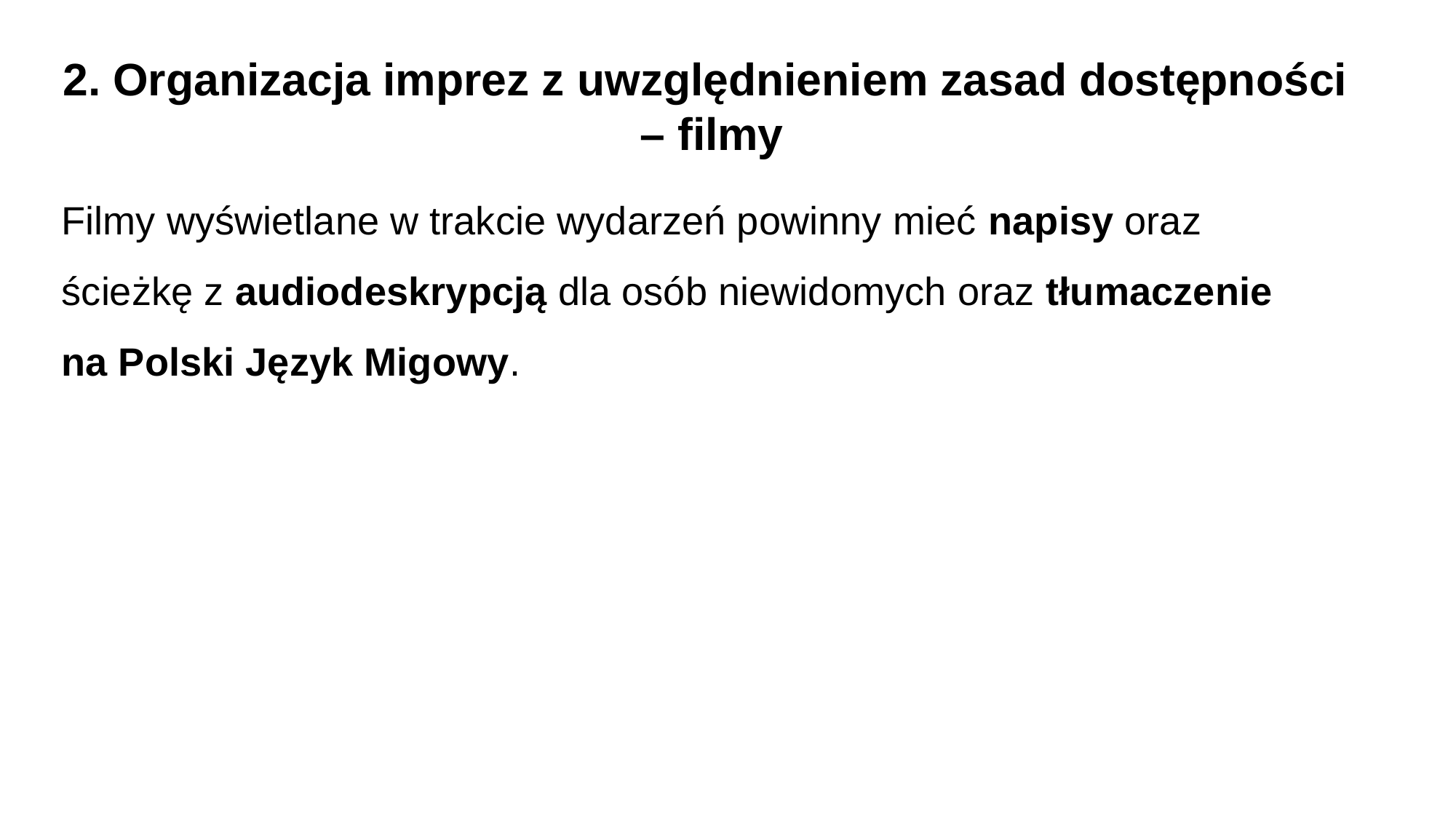

2. Organizacja imprez z uwzględnieniem zasad dostępności
– filmy
Filmy wyświetlane w trakcie wydarzeń powinny mieć napisy oraz ścieżkę z audiodeskrypcją dla osób niewidomych oraz tłumaczenie
na Polski Język Migowy.